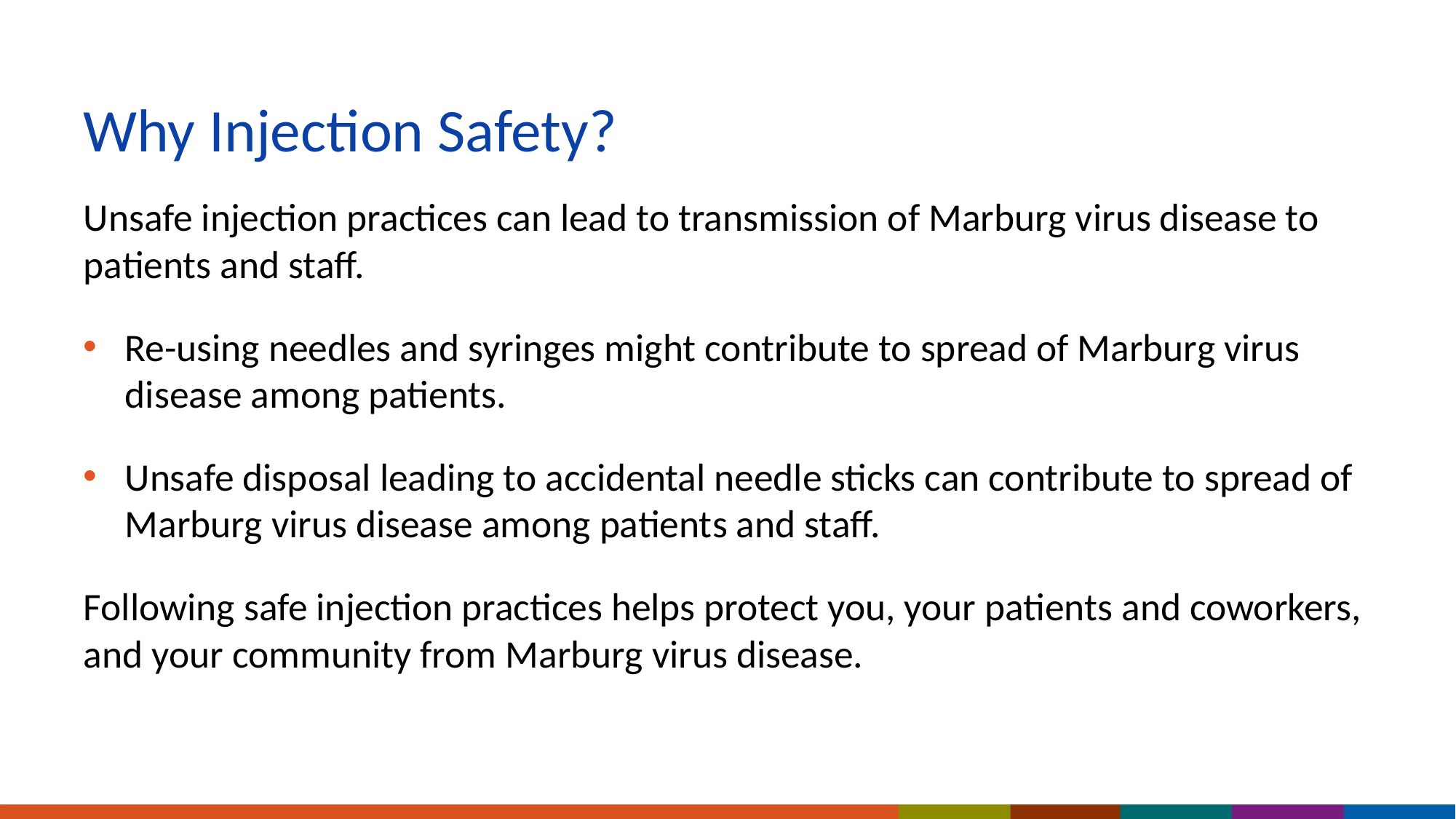

# Why Injection Safety?
Unsafe injection practices can lead to transmission of Marburg virus disease to patients and staff.
Re-using needles and syringes might contribute to spread of Marburg virus disease among patients.
Unsafe disposal leading to accidental needle sticks can contribute to spread of Marburg virus disease among patients and staff.
Following safe injection practices helps protect you, your patients and coworkers, and your community from Marburg virus disease.